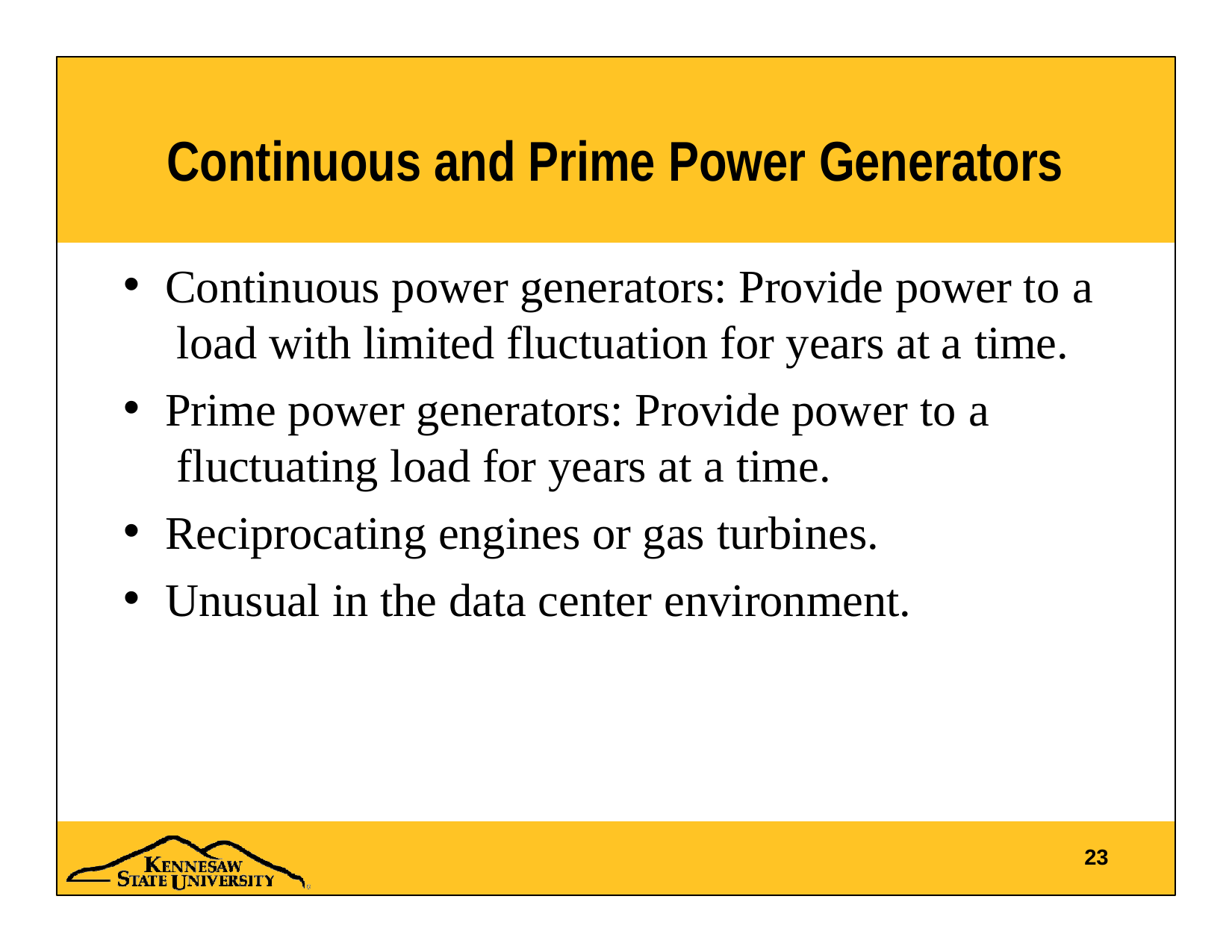

# Continuous and Prime Power Generators
Continuous power generators: Provide power to a  load with limited fluctuation for years at a time.
Prime power generators: Provide power to a  fluctuating load for years at a time.
Reciprocating engines or gas turbines.
Unusual in the data center environment.

23